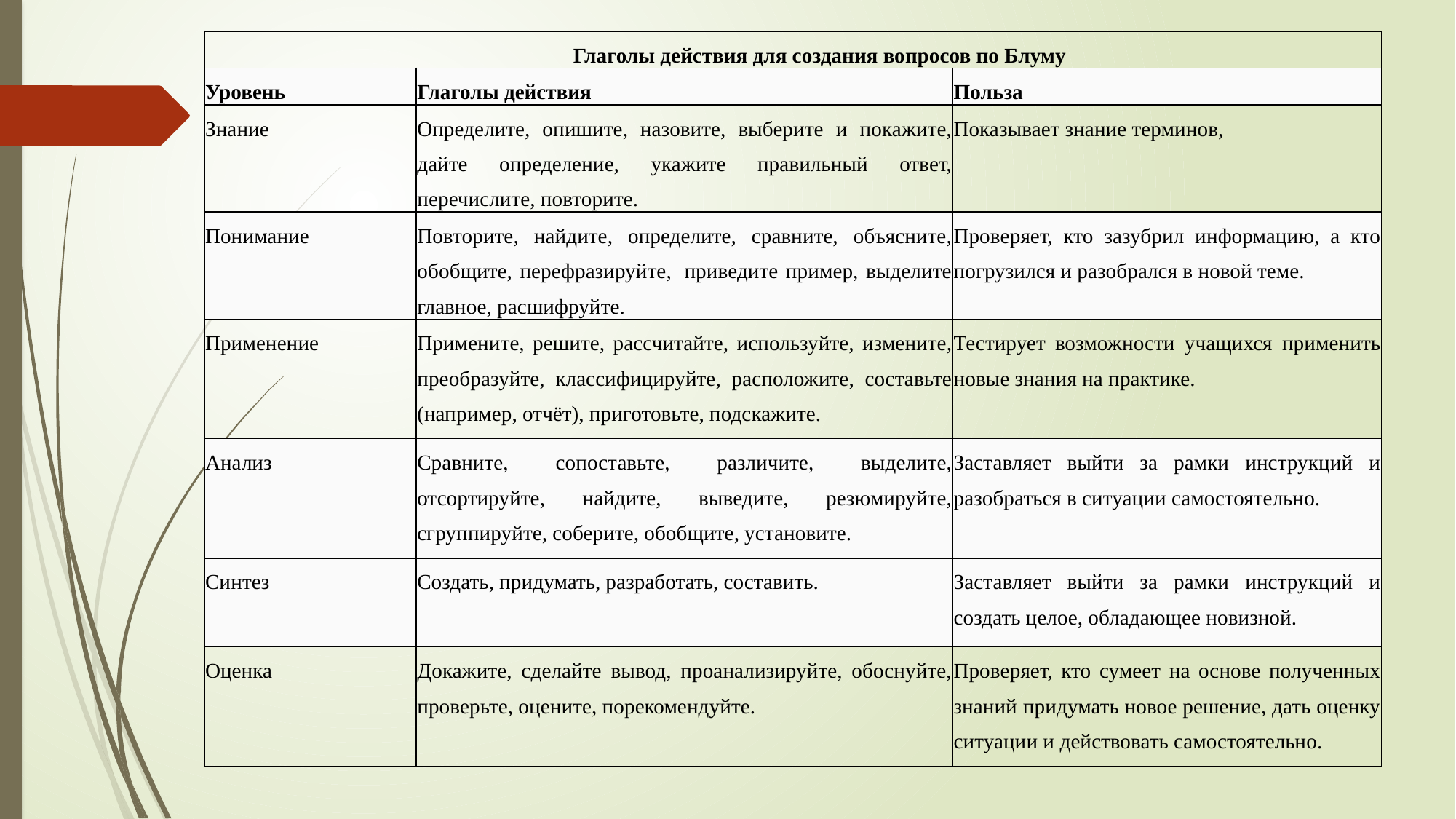

| Глаголы действия для создания вопросов по Блуму |  |  |
| --- | --- | --- |
| Уровень | Глаголы действия | Польза |
| Знание | Определите, опишите, назовите, выберите и покажите, дайте определение, укажите правильный ответ, перечислите, повторите. | Показывает знание терминов, |
| Понимание | Повторите, найдите, определите, сравните, объясните, обобщите, перефразируйте,  приведите пример, выделите главное, расшифруйте. | Проверяет, кто зазубрил информацию, а кто погрузился и разобрался в новой теме. |
| Применение | Примените, решите, рассчитайте, используйте, измените, преобразуйте, классифицируйте, расположите, составьте (например, отчёт), приготовьте, подскажите. | Тестирует возможности учащихся применить новые знания на практике. |
| Анализ | Сравните, сопоставьте, различите, выделите, отсортируйте, найдите, выведите, резюмируйте, сгруппируйте, соберите, обобщите, установите. | Заставляет выйти за рамки инструкций и разобраться в ситуации самостоятельно. |
| Синтез | Создать, придумать, разработать, составить. | Заставляет выйти за рамки инструкций и создать целое, обладающее новизной. |
| Оценка | Докажите, сделайте вывод, проанализируйте, обоснуйте, проверьте, оцените, порекомендуйте. | Проверяет, кто сумеет на основе полученных знаний придумать новое решение, дать оценку ситуации и действовать самостоятельно. |